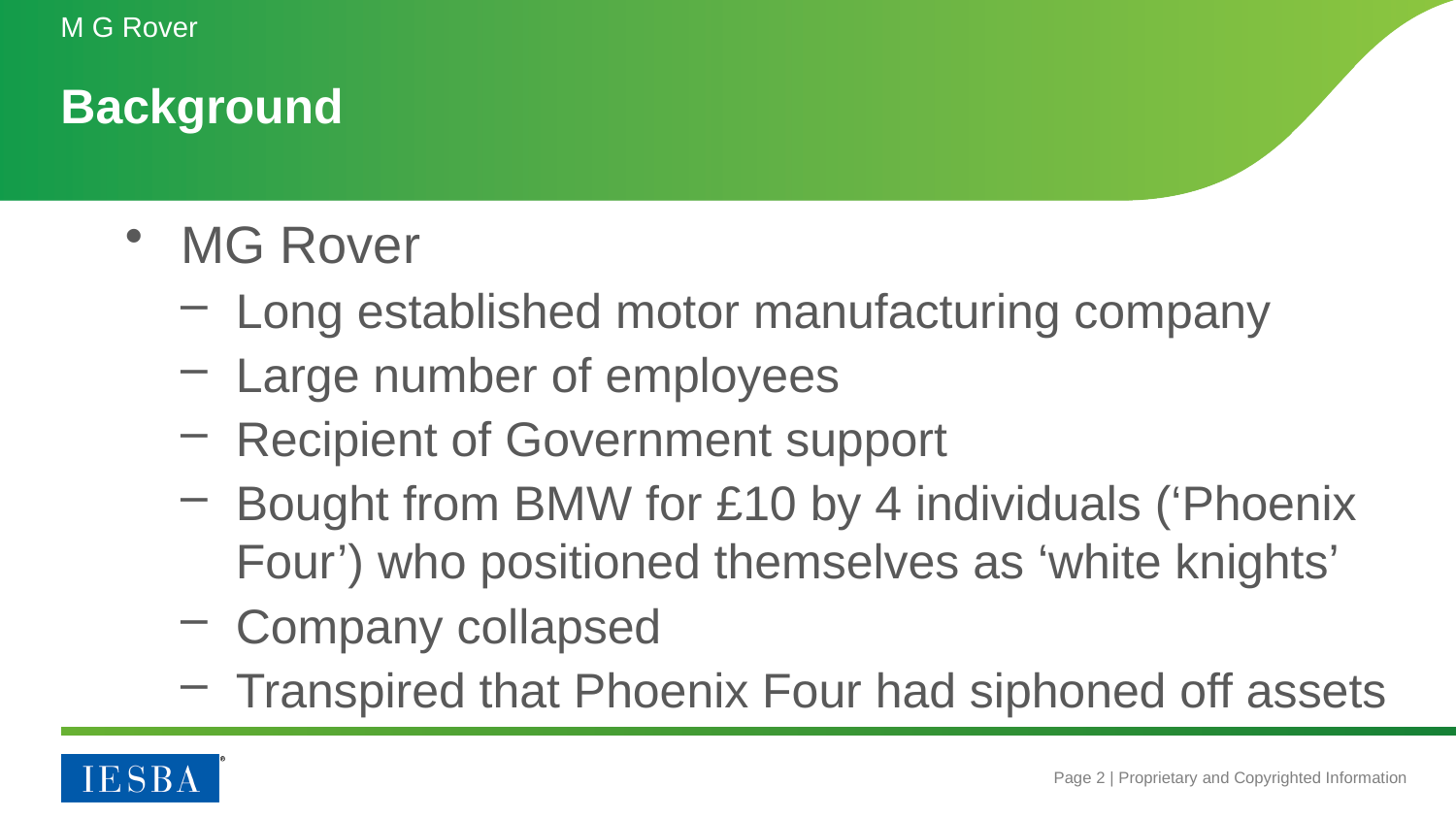

M G Rover

# Background
MG Rover
Long established motor manufacturing company
Large number of employees
Recipient of Government support
Bought from BMW for £10 by 4 individuals (‘Phoenix Four’) who positioned themselves as ‘white knights’
Company collapsed
Transpired that Phoenix Four had siphoned off assets